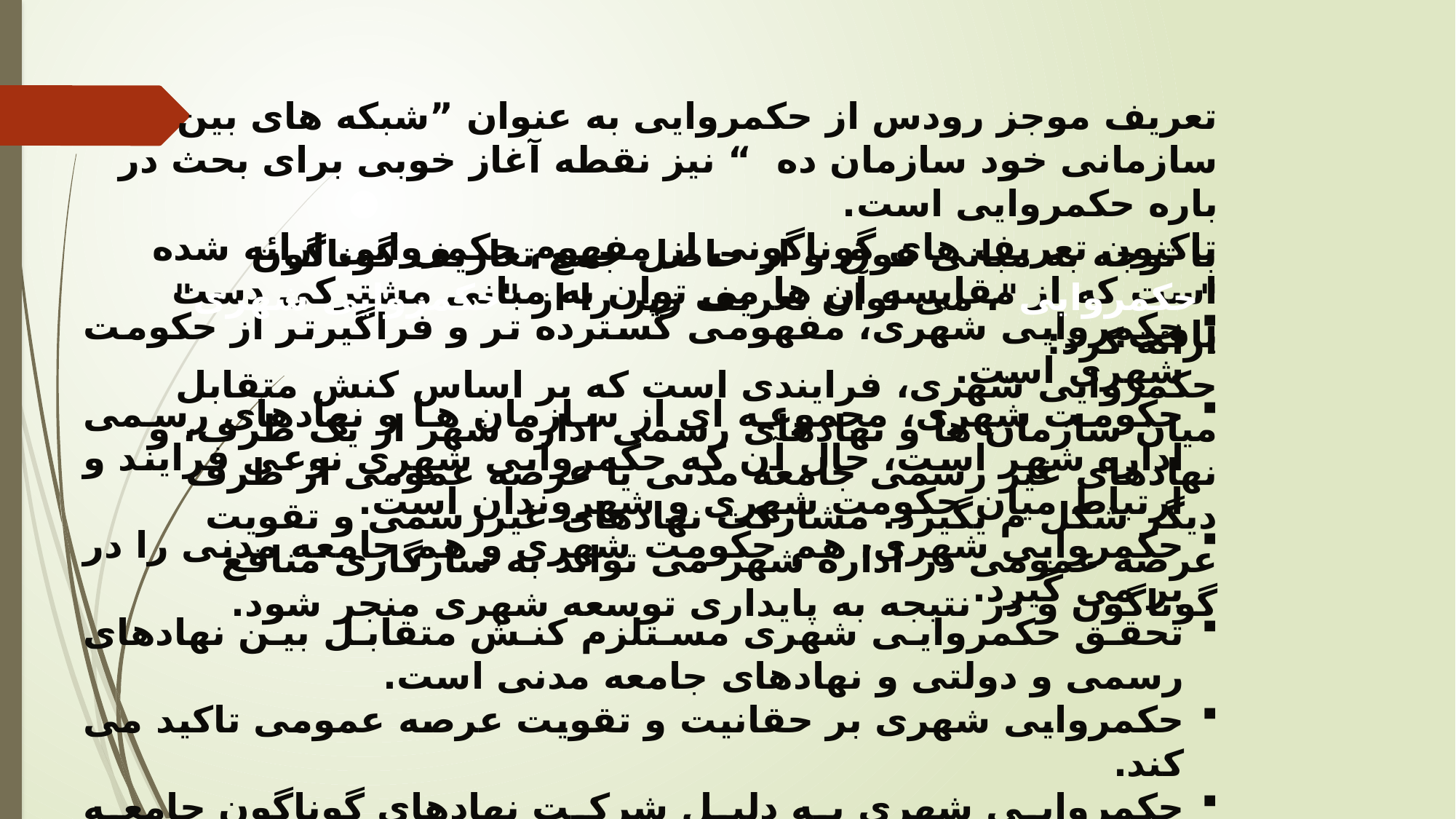

# تعریف موجز رودس از حکمروایی به عنوان ”شبکه های بین سازمانی خود سازمان ده  “ نیز نقطه آغاز خوبی برای بحث در باره حکمروایی است. تاکنون تعریف های گوناگونی از مفهوم حکمروایی ارائه شده است که از مقایسه آن ها می توان به مبانی مشترکی دست یافت:
با توجه به مبانی فوق و از حاصل جمع تعاریف گوناگون "حکمروایی"، می توان تعریف زیر را از "حکمروایی شهری" ارائه کرد:
حکمروایی شهری، فرایندی است که بر اساس کنش متقابل میان سازمان ها و نهادهای رسمی اداره شهر از یک طرف، و نهادهای غیر رسمی جامعه مدنی یا عرصه عمومی از طرف دیگر شکل م یگیرد. مشارکت نهادهای غیررسمی و تقویت عرصه عمومی در اداره شهر می تواند به سازگاری منافع گوناگون و در نتیجه به پایداری توسعه شهری منجر شود.
حکمروایی شهری، مفهومی گسترده تر و فراگیرتر از حکومت شهری است.
حکومت شهری، مجموعه ای از سازمان ها و نهادهای رسمی اداره شهر است، حال آن که حکمروایی شهری نوعی فرایند و ارتباط میان حکومت شهری و شهروندان است.
حکمروایی شهری، هم حکومت شهری و هم جامعه مدنی را در بر می گیرد.
تحقق حکمروایی شهری مستلزم کنش متقابل بین نهادهای رسمی و دولتی و نهادهای جامعه مدنی است.
حکمروایی شهری بر حقانیت و تقویت عرصه عمومی تاکید می کند.
حکمروایی شهری به دلیل شرکت نهادهای گوناگون جامعه مدنی در مدیریت و اداره شهر، می تواند به سازگاری منافع و رفع تعارض ها منجر شود.